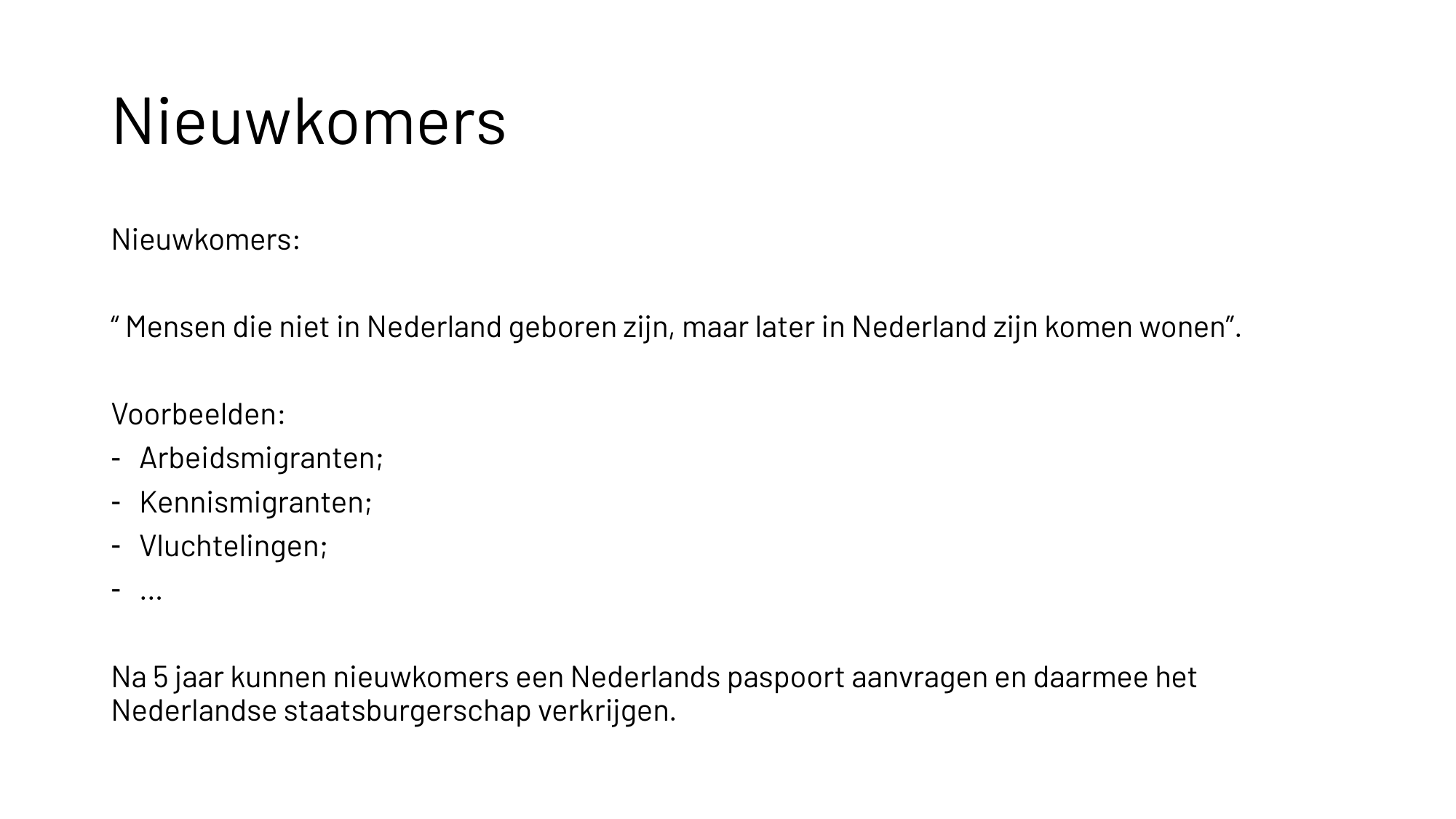

# Nieuwkomers
Nieuwkomers:

“ Mensen die niet in Nederland geboren zijn, maar later in Nederland zijn komen wonen”.

Voorbeelden:
Arbeidsmigranten;
Kennismigranten;
Vluchtelingen;
…

Na 5 jaar kunnen nieuwkomers een Nederlands paspoort aanvragen en daarmee het Nederlandse staatsburgerschap verkrijgen.